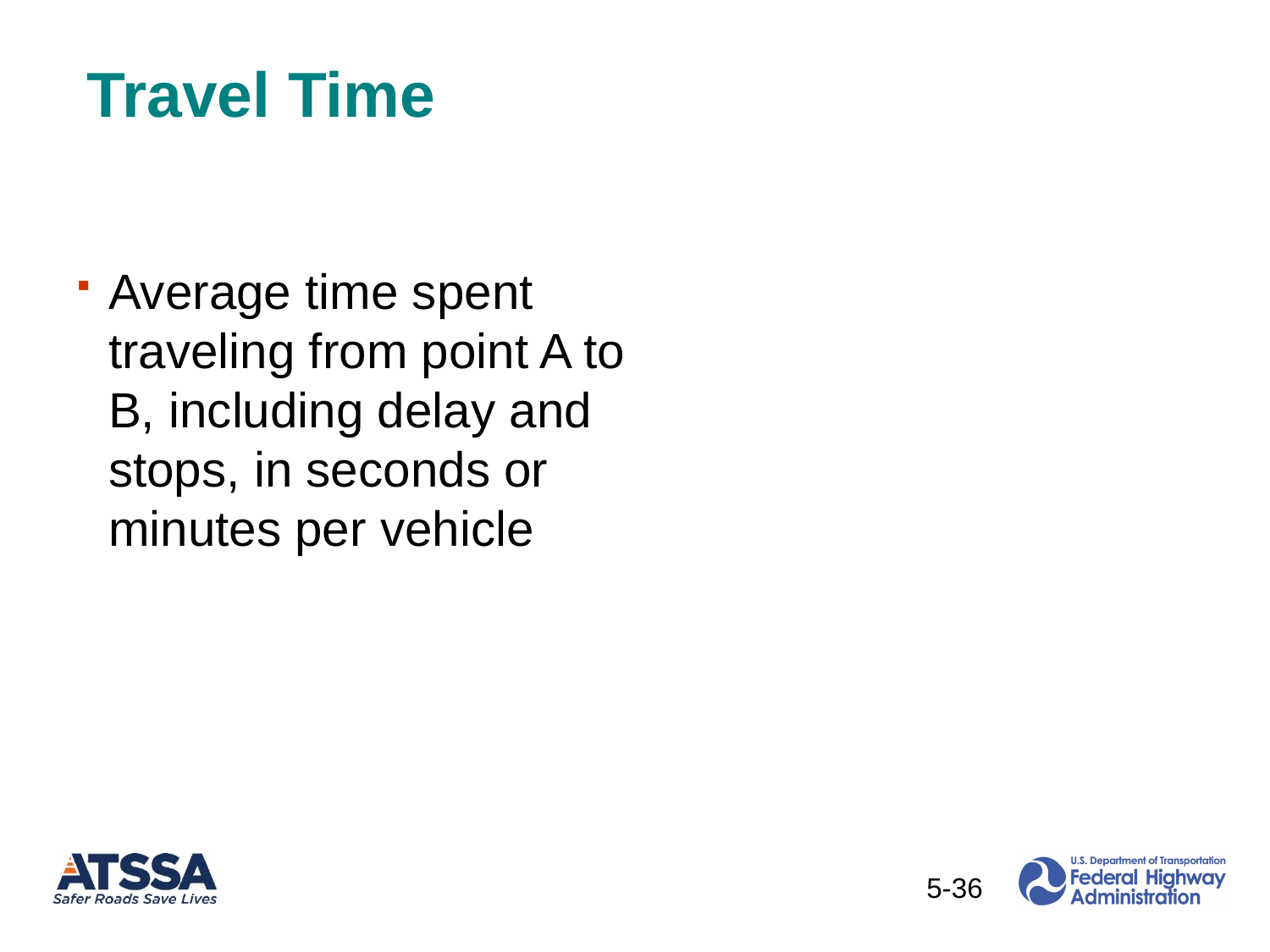

# Travel Time
Average time spent traveling from point A to B, including delay and stops, in seconds or minutes per vehicle